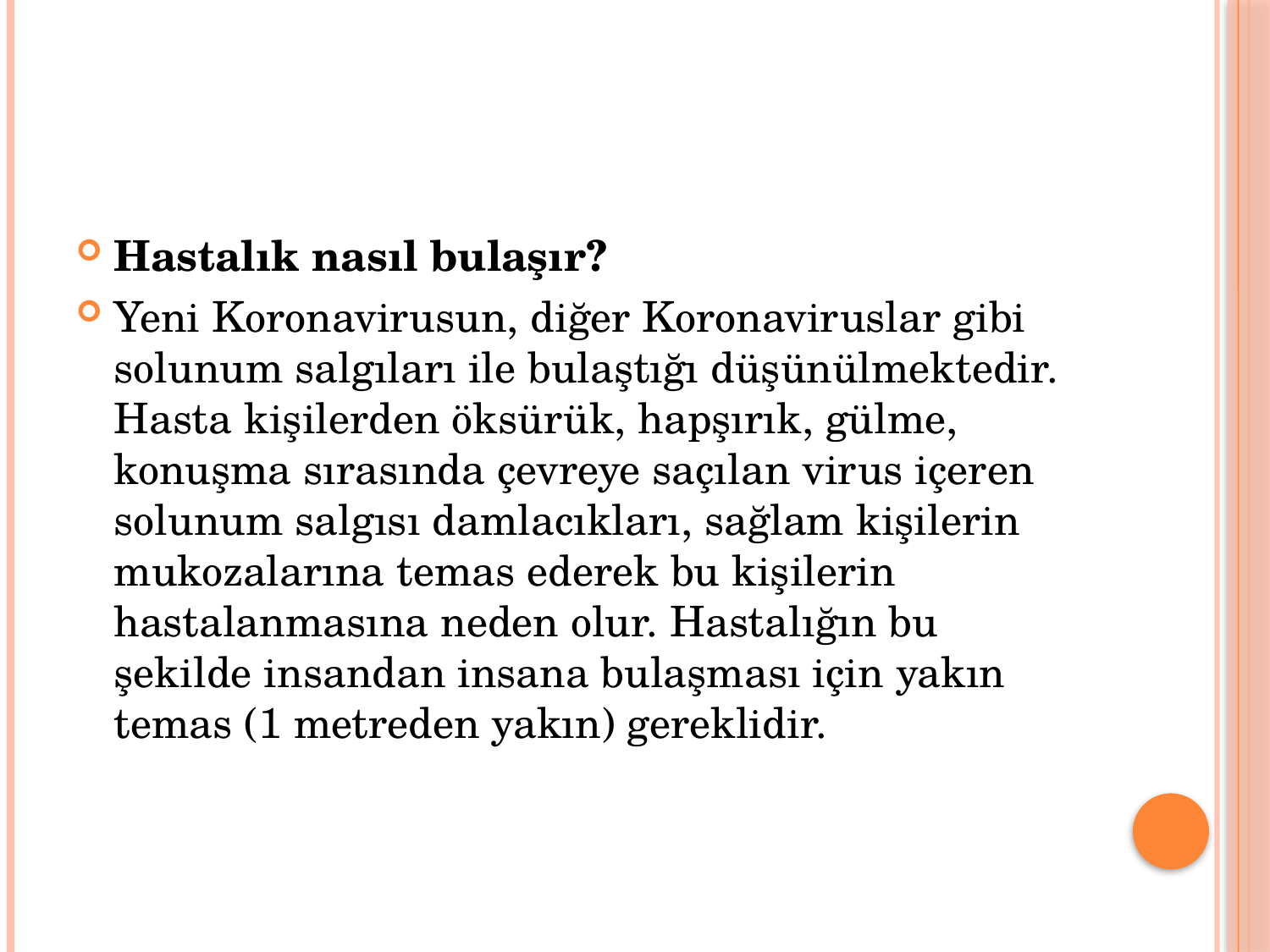

Hastalık nasıl bulaşır?
Yeni Koronavirusun, diğer Koronaviruslar gibi solunum salgıları ile bulaştığı düşünülmektedir. Hasta kişilerden öksürük, hapşırık, gülme, konuşma sırasında çevreye saçılan virus içeren solunum salgısı damlacıkları, sağlam kişilerin mukozalarına temas ederek bu kişilerin hastalanmasına neden olur. Hastalığın bu şekilde insandan insana bulaşması için yakın temas (1 metreden yakın) gereklidir.